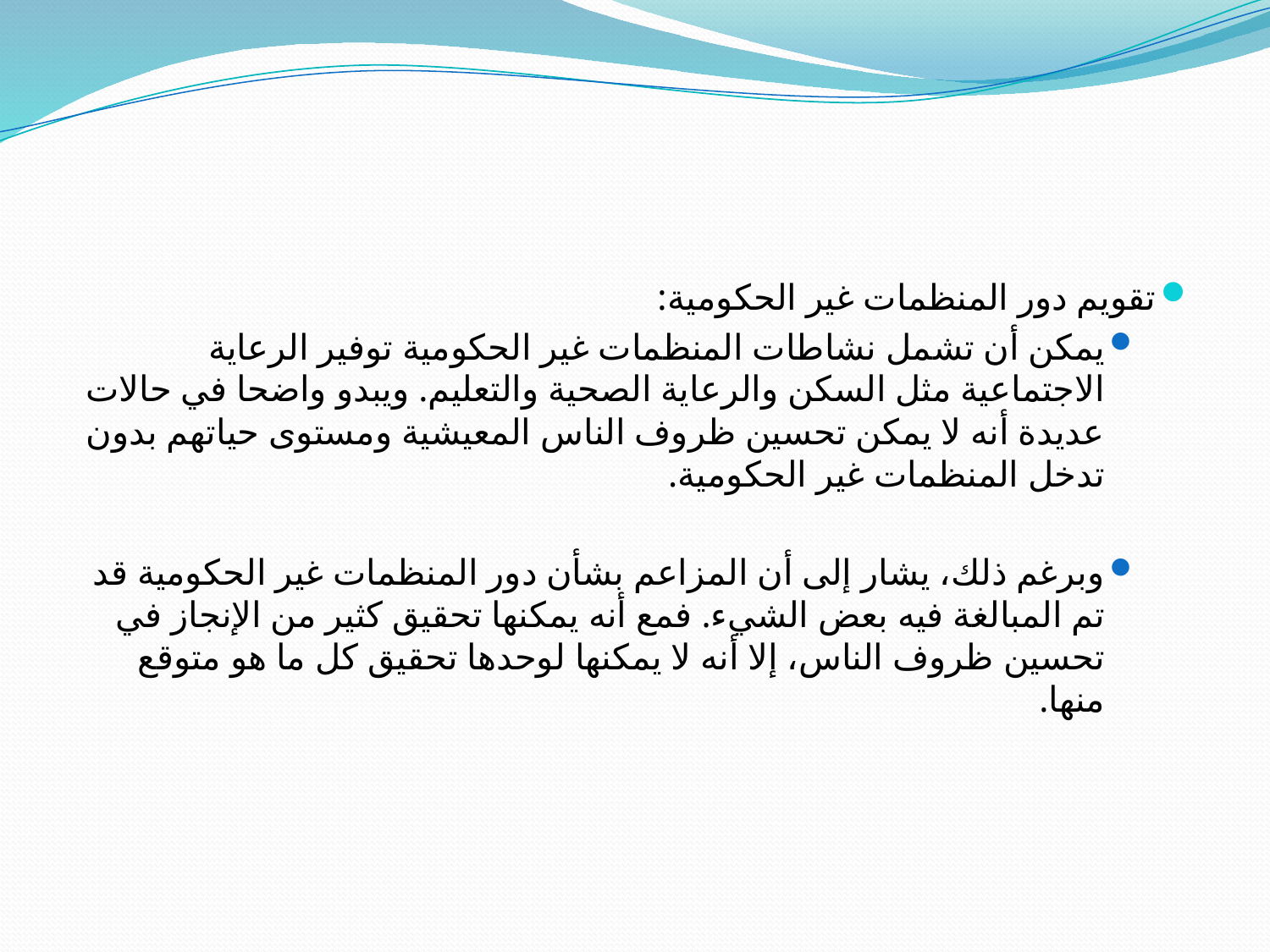

تقويم دور المنظمات غير الحكومية:
يمكن أن تشمل نشاطات المنظمات غير الحكومية توفير الرعاية الاجتماعية مثل السكن والرعاية الصحية والتعليم. ويبدو واضحا في حالات عديدة أنه لا يمكن تحسين ظروف الناس المعيشية ومستوى حياتهم بدون تدخل المنظمات غير الحكومية.

وبرغم ذلك، يشار إلى أن المزاعم بشأن دور المنظمات غير الحكومية قد تم المبالغة فيه بعض الشيء. فمع أنه يمكنها تحقيق كثير من الإنجاز في تحسين ظروف الناس، إلا أنه لا يمكنها لوحدها تحقيق كل ما هو متوقع منها.